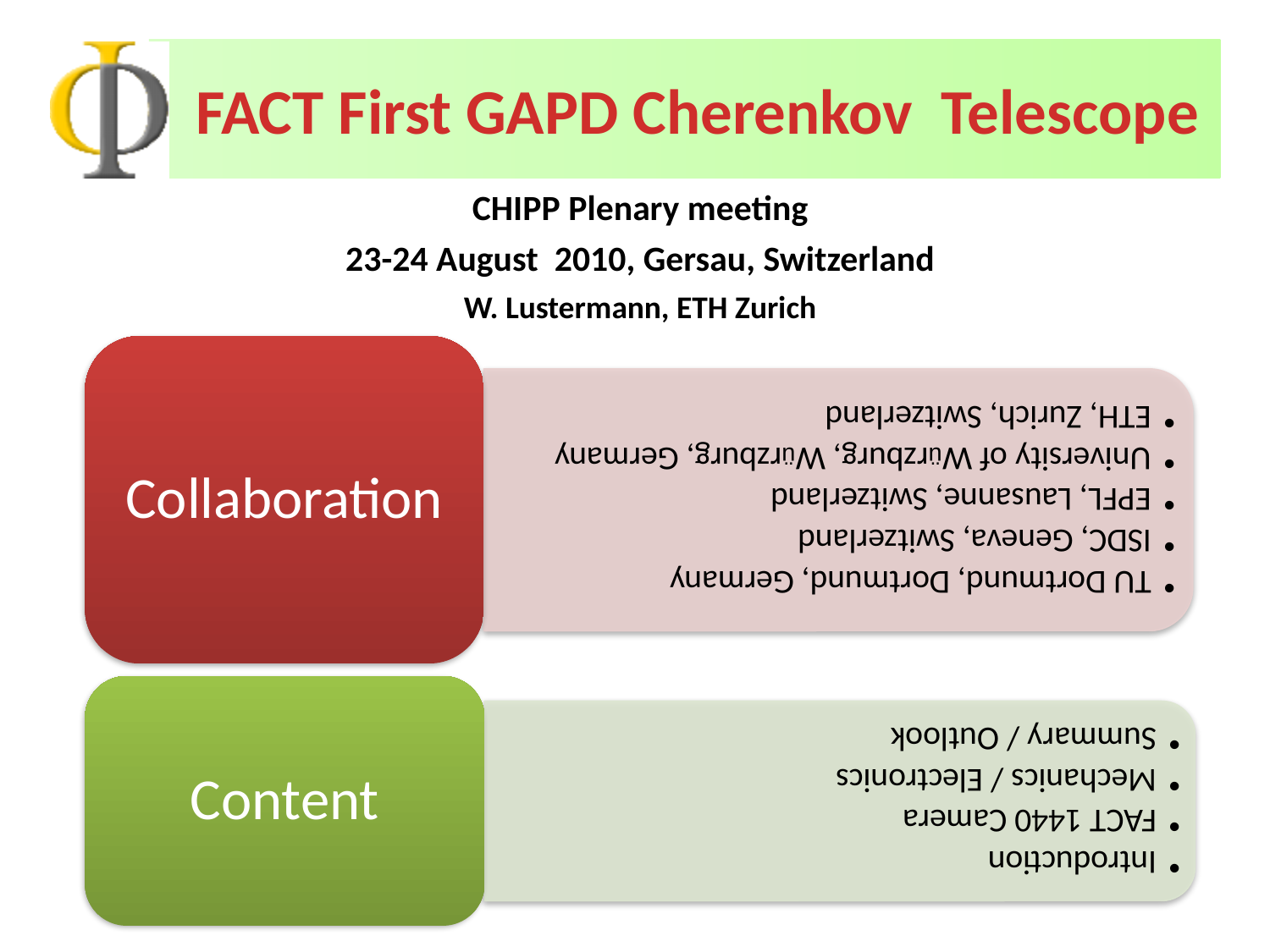

FACT First GAPD Cherenkov  Telescope
CHIPP Plenary meeting
23-24 August  2010, Gersau, Switzerland
W. Lustermann, ETH Zurich
TU Dortmund, Dortmund, Germany
ISDC, Geneva, Switzerland
EPFL, Lausanne, Switzerland
University of Würzburg, Würzburg, Germany
ETH, Zurich, Switzerland
Collaboration
Introduction
FACT 1440 Camera
Mechanics / Electronics
Summary / Outlook
Content